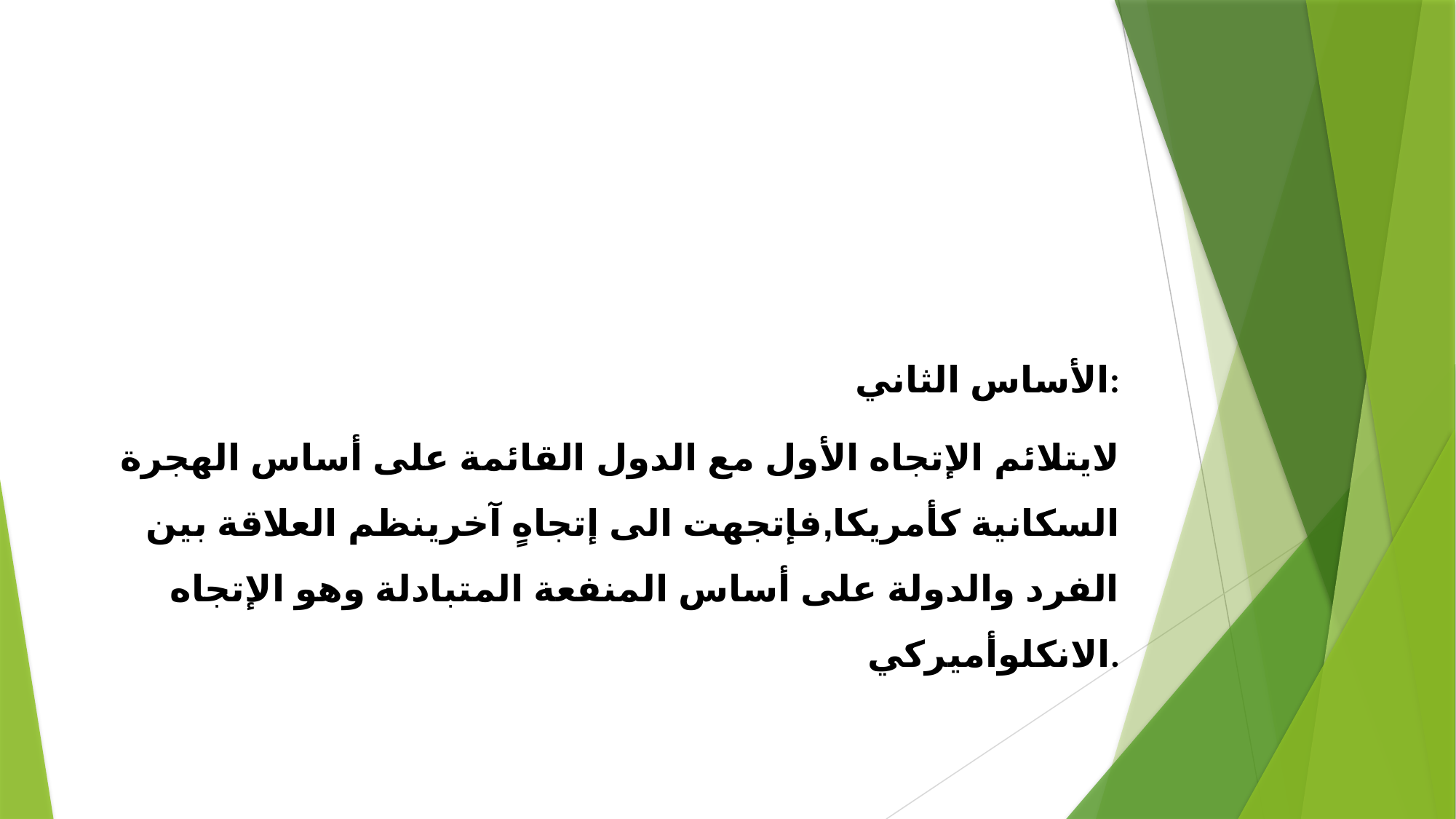

الأساس الثاني:
لايتلائم الإتجاه الأول مع الدول القائمة على أساس الهجرة السكانية كأمريكا,فإتجهت الى إتجاهٍ آخرينظم العلاقة بين الفرد والدولة على أساس المنفعة المتبادلة وهو الإتجاه الانكلوأميركي.